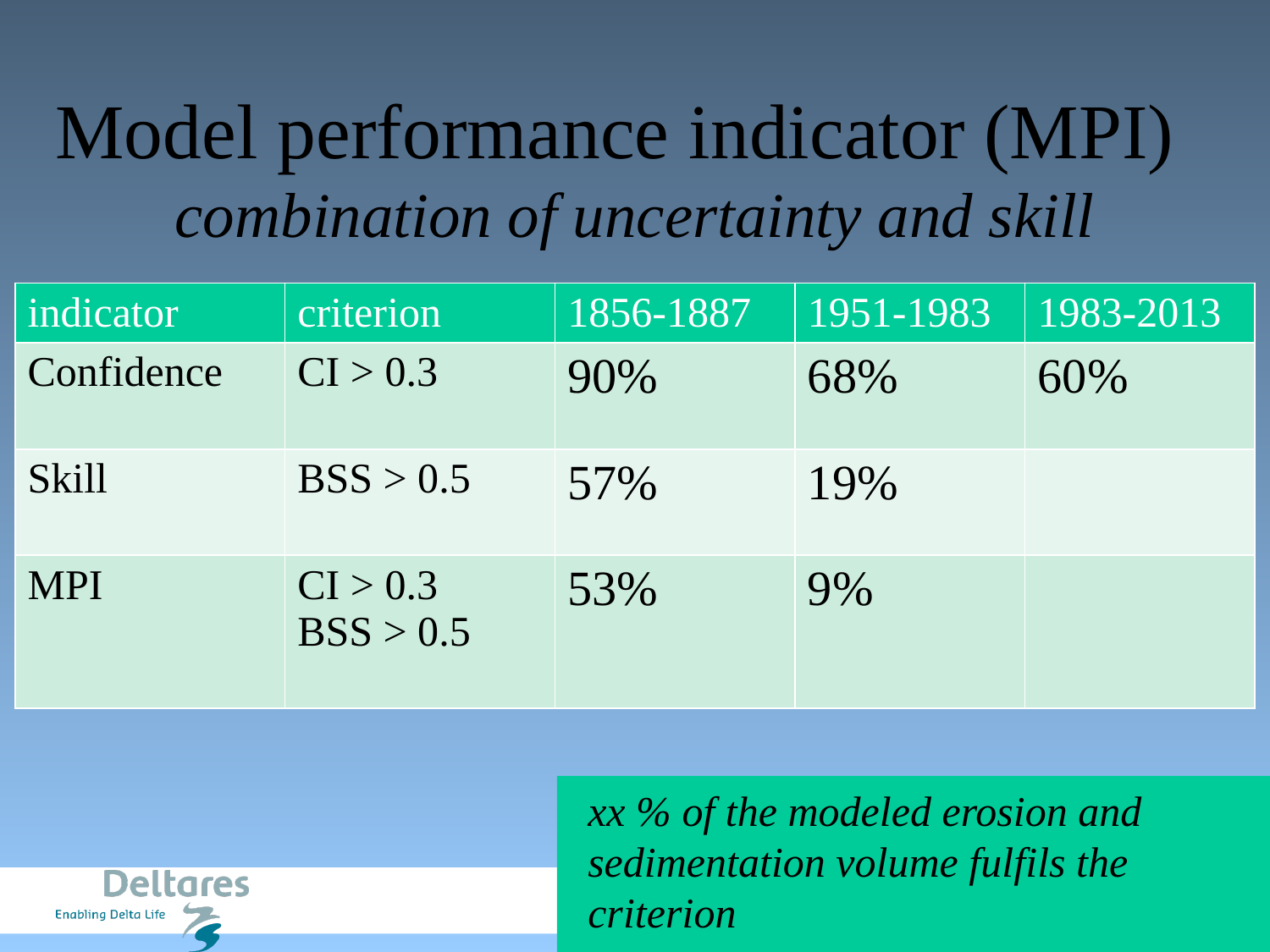

# Model performance indicator (MPI) combination of uncertainty and skill
| indicator | criterion | 1856-1887 | 1951-1983 | 1983-2013 |
| --- | --- | --- | --- | --- |
| Confidence | CI > 0.3 | 90% | 68% | 60% |
| Skill | BSS > 0.5 | 57% | 19% |  |
| MPI | CI > 0.3 BSS > 0.5 | 53% | 9% |  |

xx % of the modeled erosion and sedimentation volume fulfils the criterion